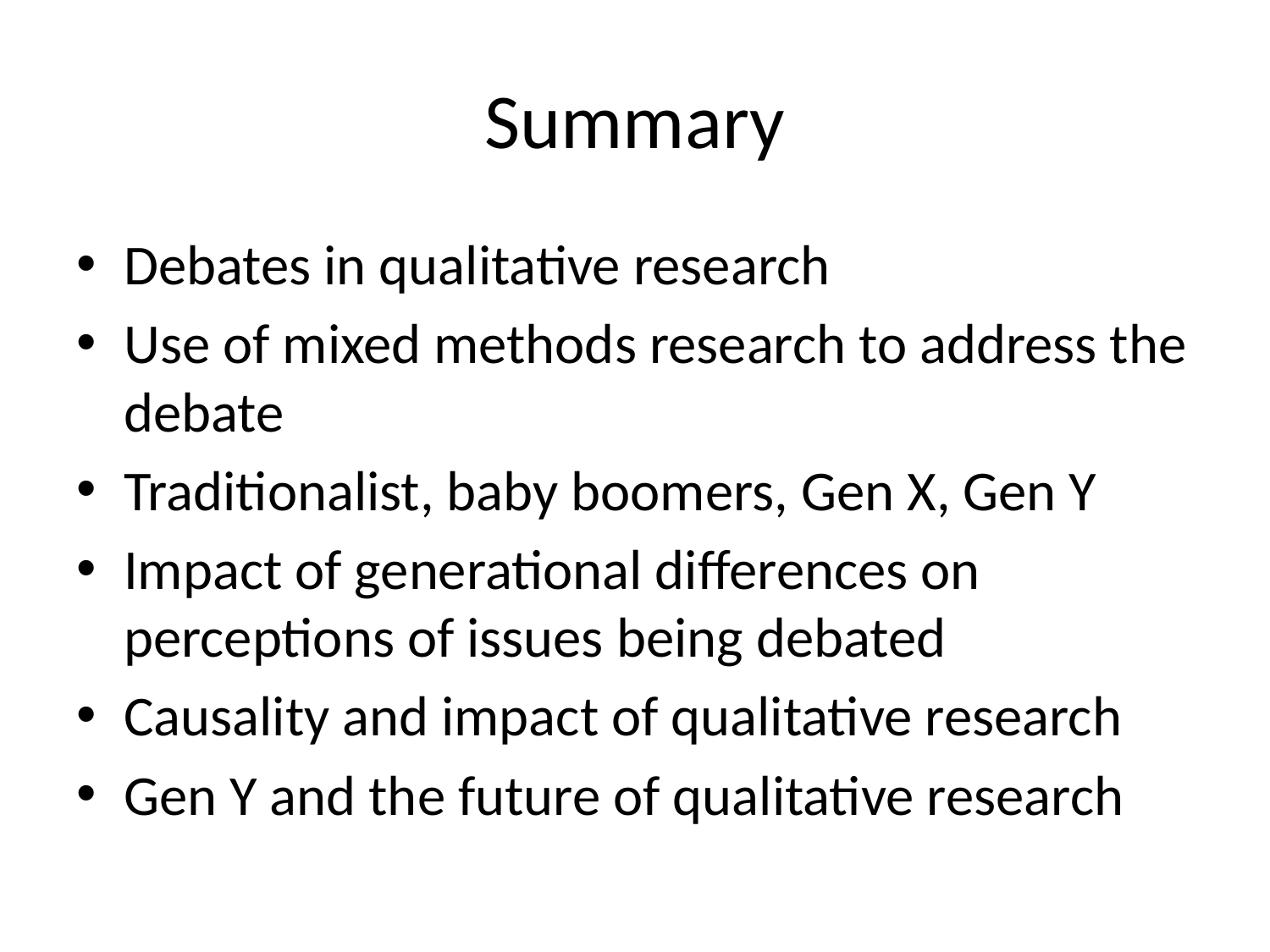

# Summary
Debates in qualitative research
Use of mixed methods research to address the debate
Traditionalist, baby boomers, Gen X, Gen Y
Impact of generational differences on perceptions of issues being debated
Causality and impact of qualitative research
Gen Y and the future of qualitative research